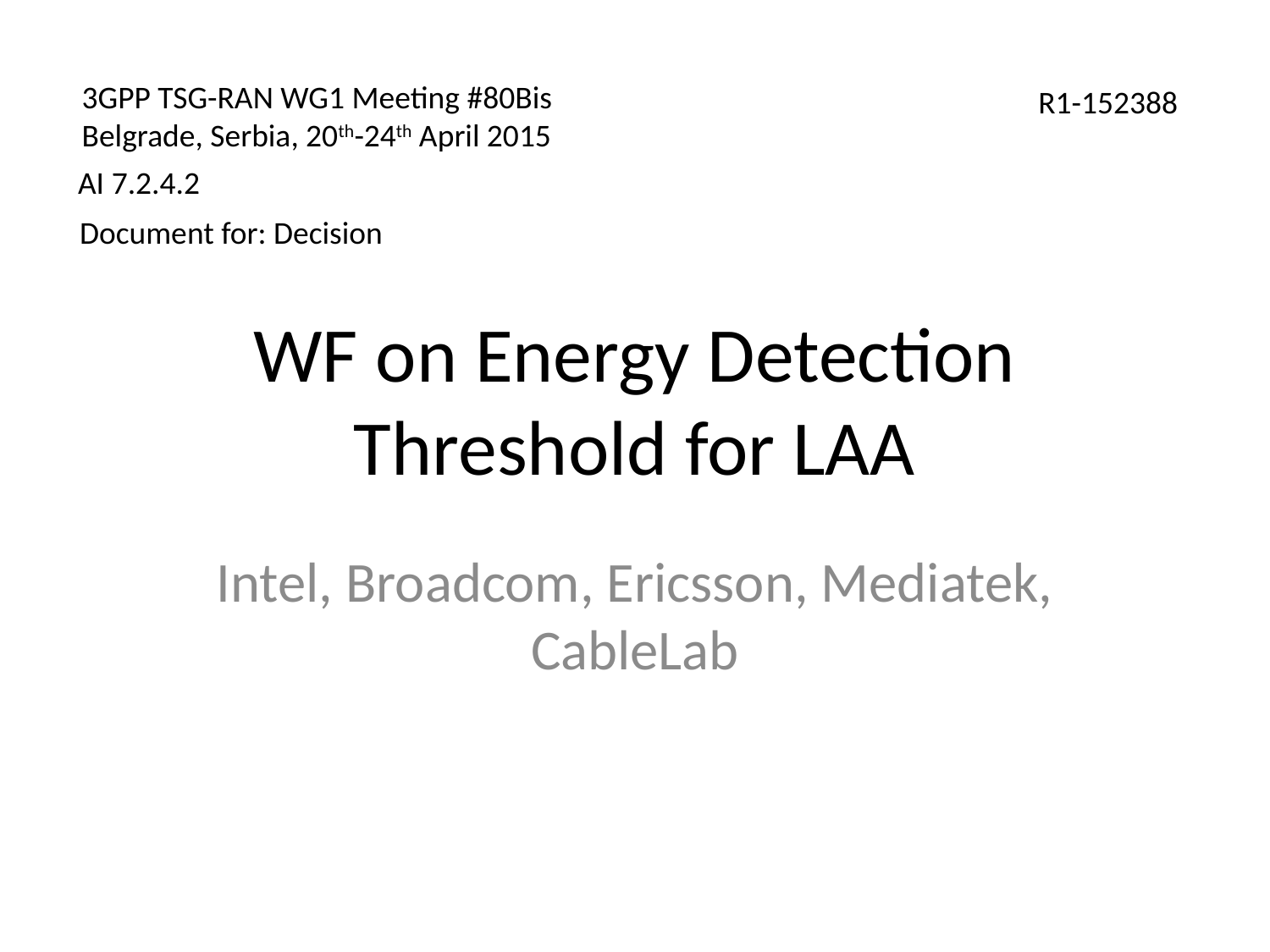

3GPP TSG-RAN WG1 Meeting #80Bis
Belgrade, Serbia, 20th-24th April 2015
R1-152388
AI 7.2.4.2
Document for: Decision
# WF on Energy Detection Threshold for LAA
Intel, Broadcom, Ericsson, Mediatek, CableLab